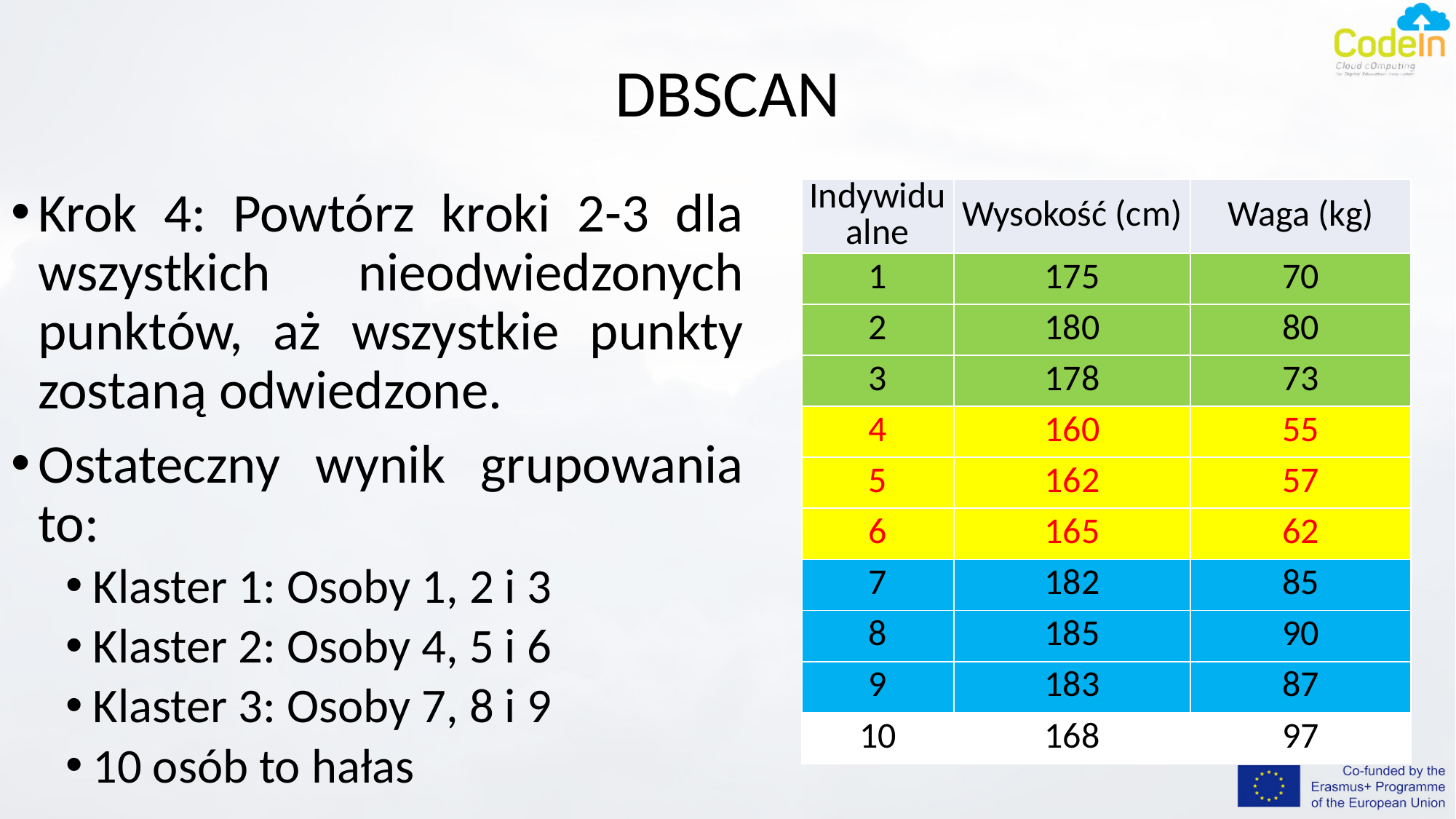

# DBSCAN
Krok 4: Powtórz kroki 2-3 dla wszystkich nieodwiedzonych punktów, aż wszystkie punkty zostaną odwiedzone.
Ostateczny wynik grupowania to:
Klaster 1: Osoby 1, 2 i 3
Klaster 2: Osoby 4, 5 i 6
Klaster 3: Osoby 7, 8 i 9
10 osób to hałas

| Indywidualne | Wysokość (cm) | Waga (kg) |
| --- | --- | --- |
| 1 | 175 | 70 |
| 2 | 180 | 80 |
| 3 | 178 | 73 |
| 4 | 160 | 55 |
| 5 | 162 | 57 |
| 6 | 165 | 62 |
| 7 | 182 | 85 |
| 8 | 185 | 90 |
| 9 | 183 | 87 |
| 10 | 168 | 97 |